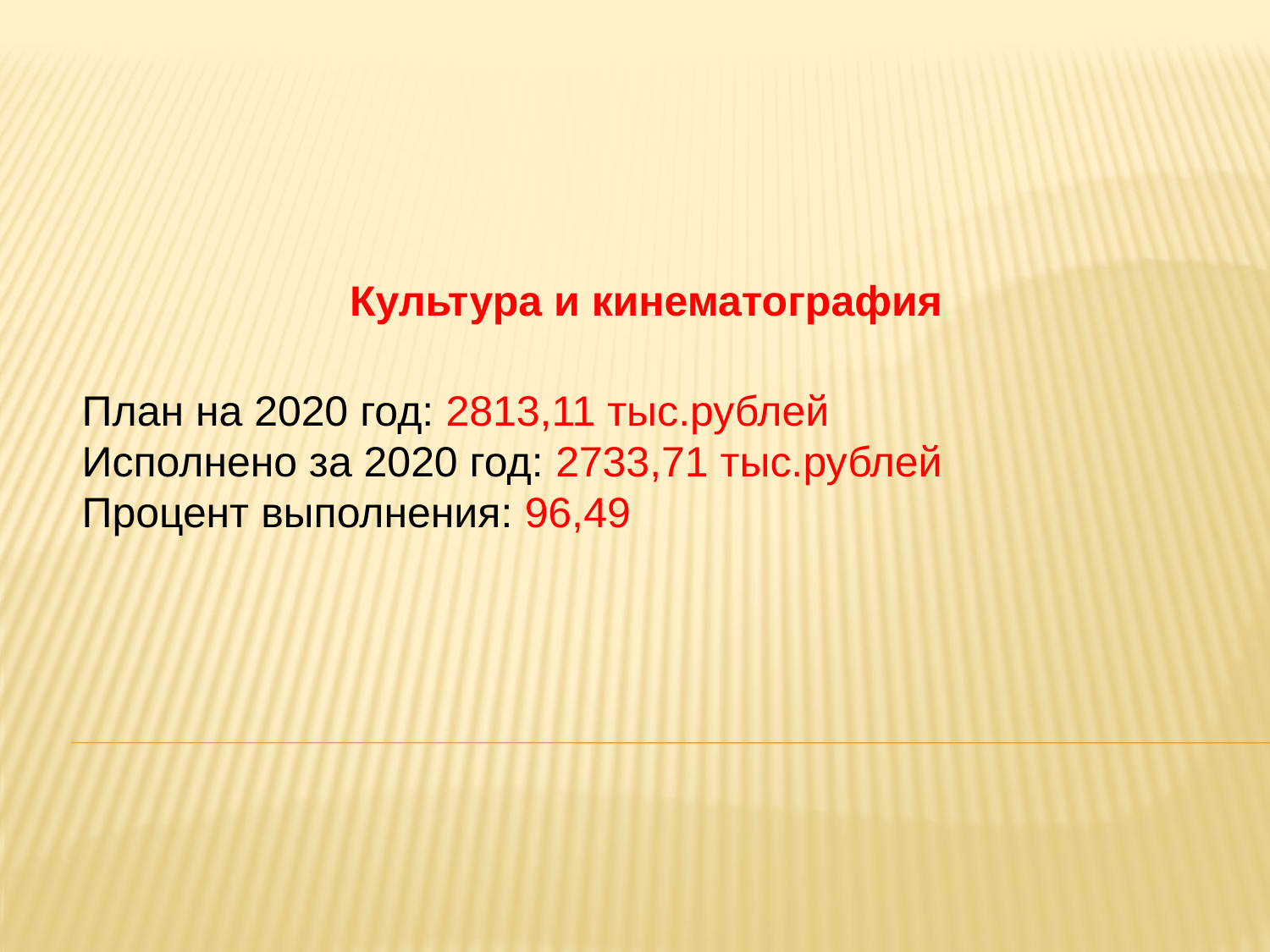

Культура и кинематография

План на 2020 год: 2813,11 тыс.рублей
Исполнено за 2020 год: 2733,71 тыс.рублей
Процент выполнения: 96,49